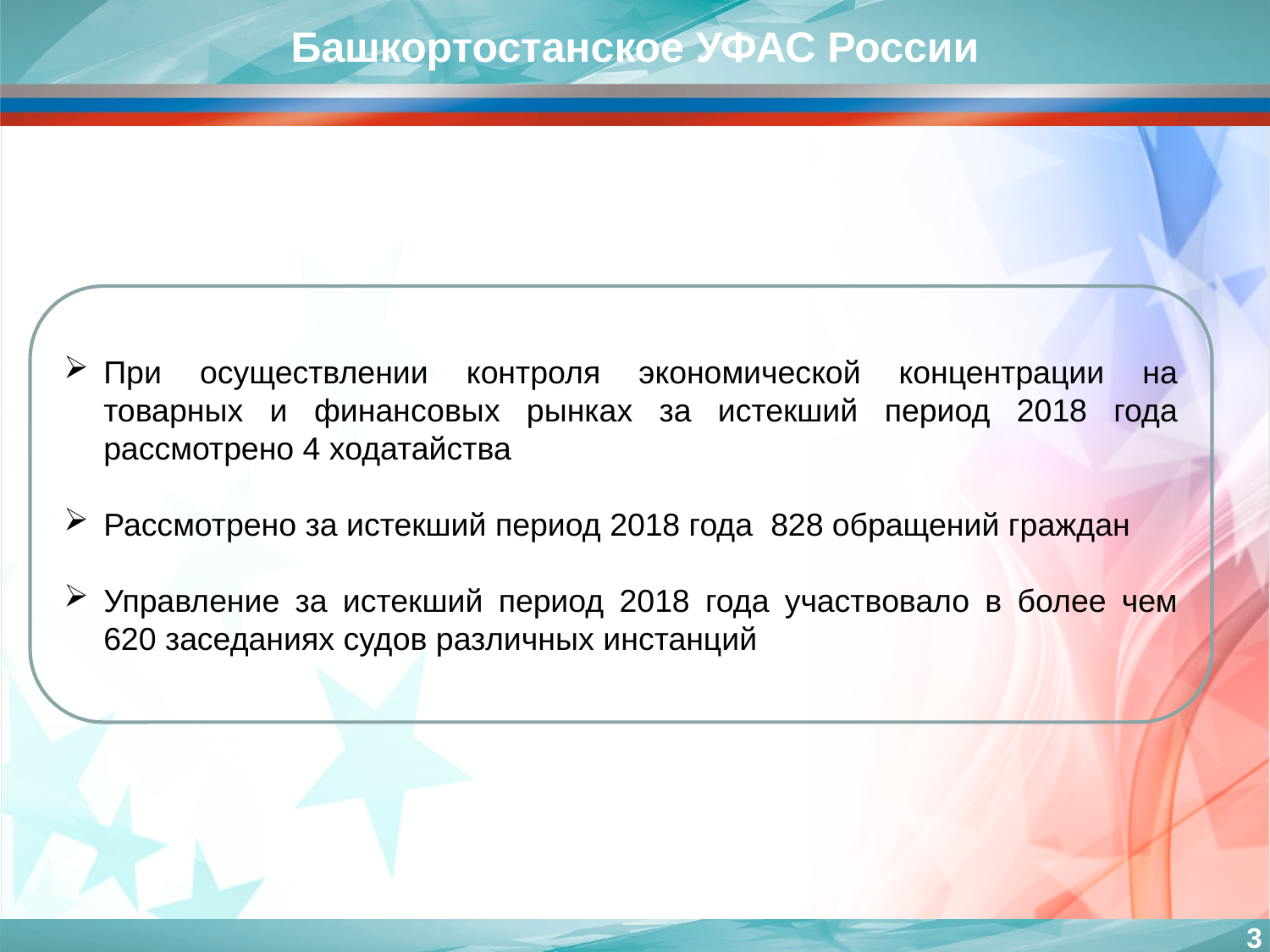

Башкортостанское УФАС России

При осуществлении контроля экономической концентрации на товарных и финансовых рынках за истекший период 2018 года рассмотрено 4 ходатайства

Рассмотрено за истекший период 2018 года  828 обращений граждан

Управление за истекший период 2018 года участвовало в более чем 620 заседаниях судов различных инстанций
3